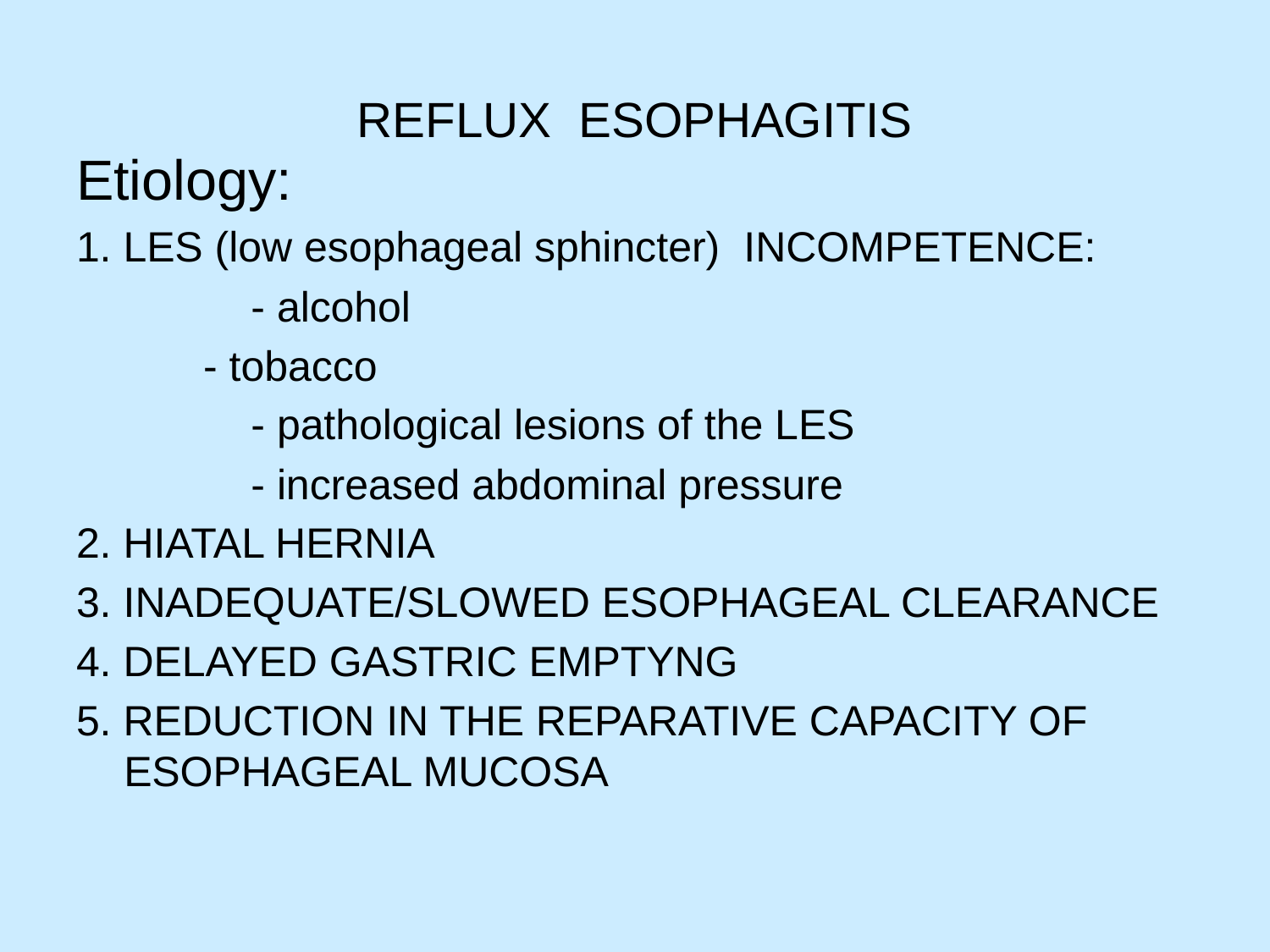

# REFLUX  ESOPHAGITIS
Etiology:
1. LES (low esophageal sphincter)  INCOMPETENCE:
		- alcohol
- tobacco
		- pathological lesions of the LES
		- increased abdominal pressure
2. HIATAL HERNIA
3. INADEQUATE/SLOWED ESOPHAGEAL CLEARANCE
4. DELAYED GASTRIC EMPTYNG
5. REDUCTION IN THE REPARATIVE CAPACITY OF ESOPHAGEAL MUCOSA